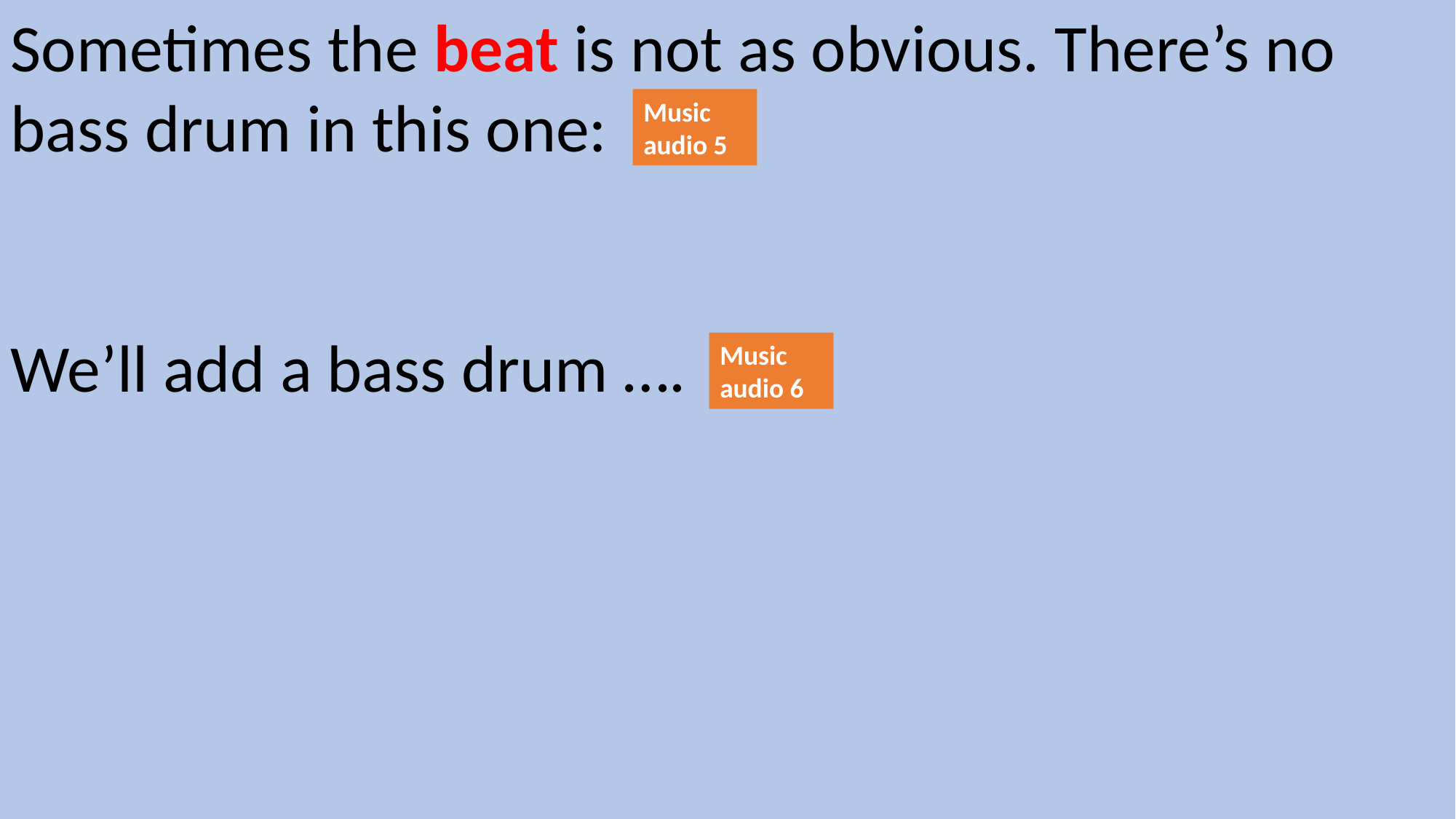

Sometimes the beat is not as obvious. There’s no bass drum in this one:

We’ll add a bass drum ….

Music audio 5
Music audio 6